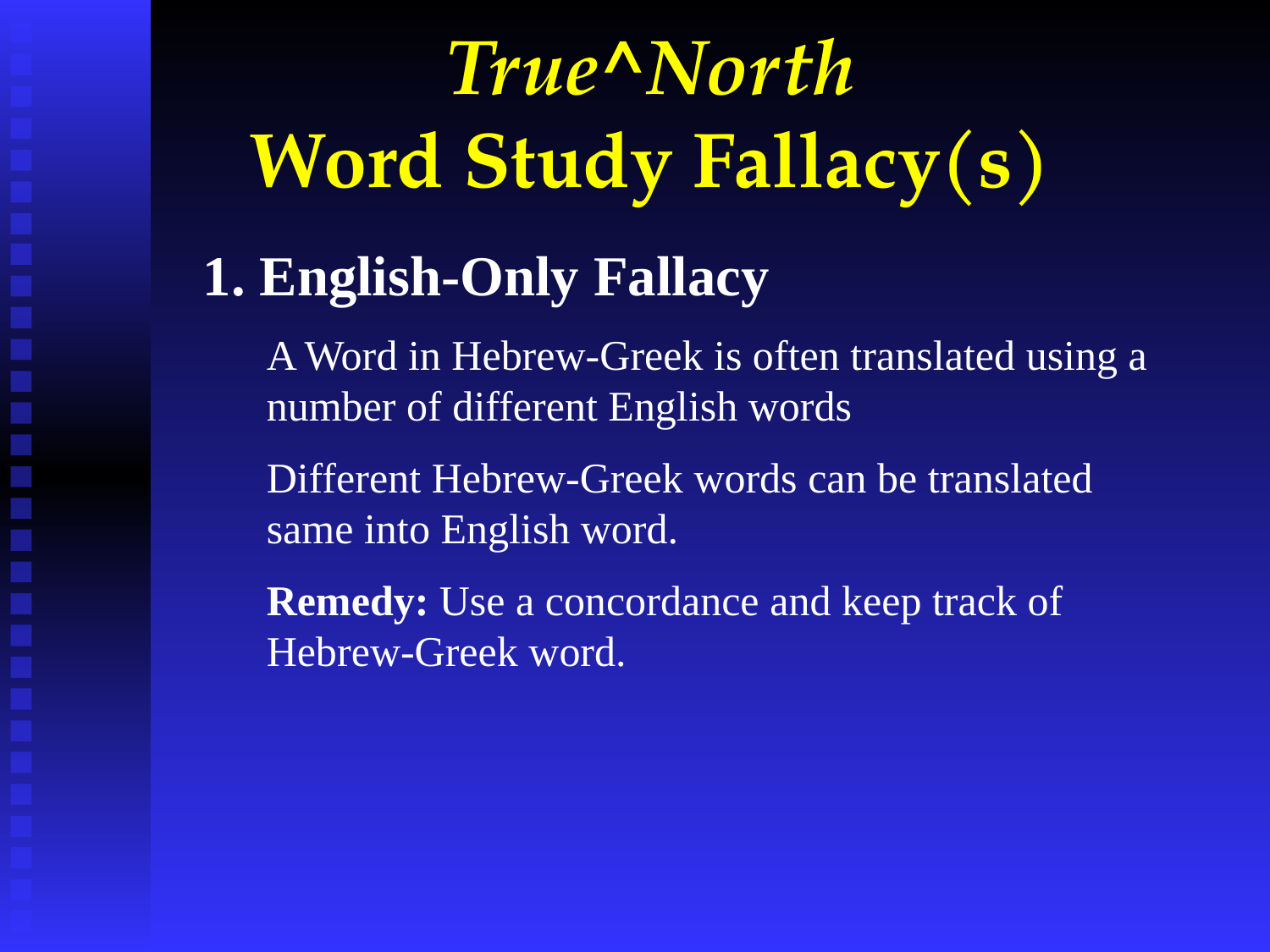

# True^North Word Study Fallacy(s)
1. English-Only Fallacy
	A Word in Hebrew-Greek is often translated using a number of different English words
	Different Hebrew-Greek words can be translated same into English word.
	Remedy: Use a concordance and keep track of Hebrew-Greek word.